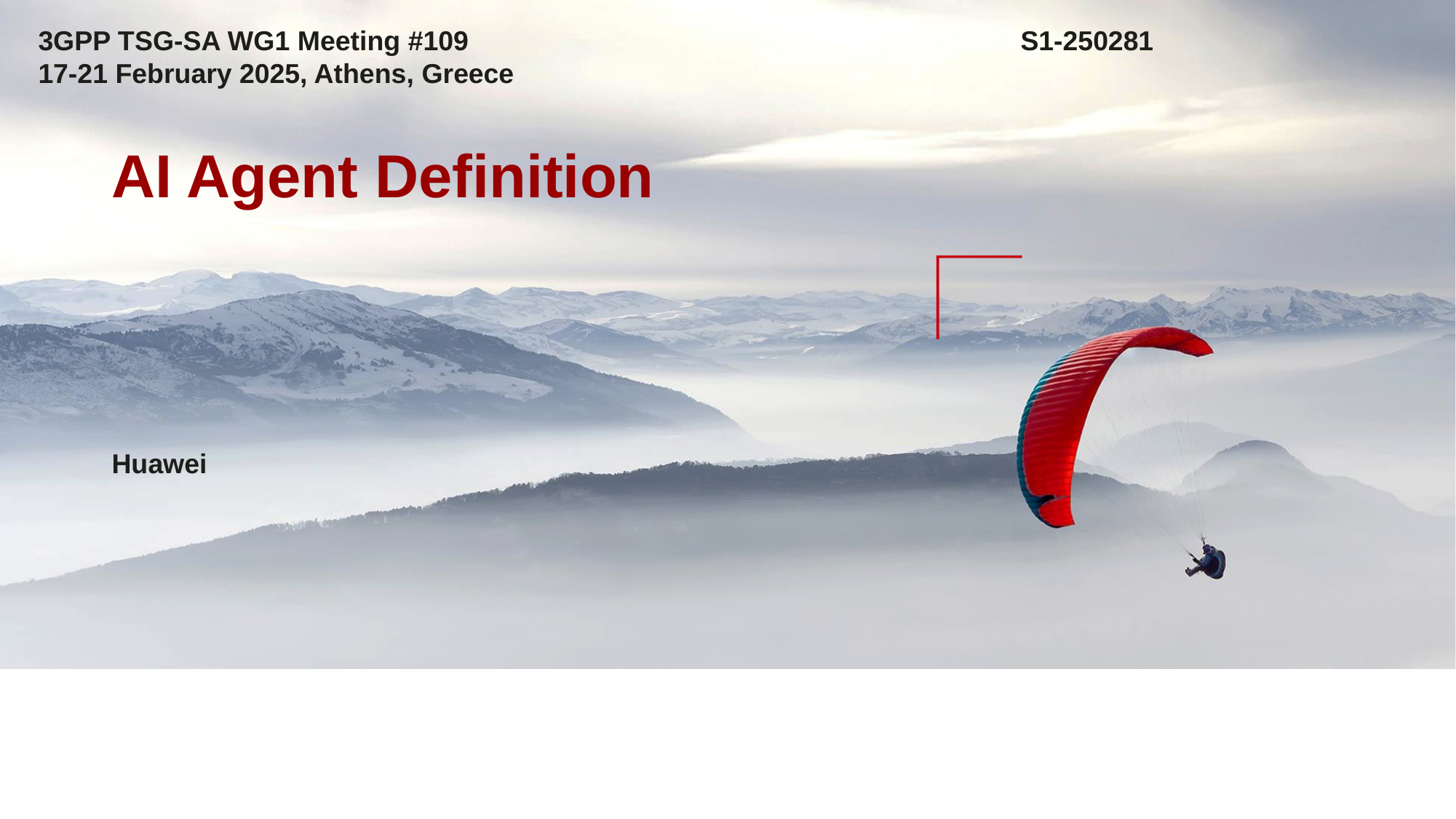

3GPP TSG-SA WG1 Meeting #109 	                			S1-250281
17-21 February 2025, Athens, Greece
# AI Agent Definition
Huawei